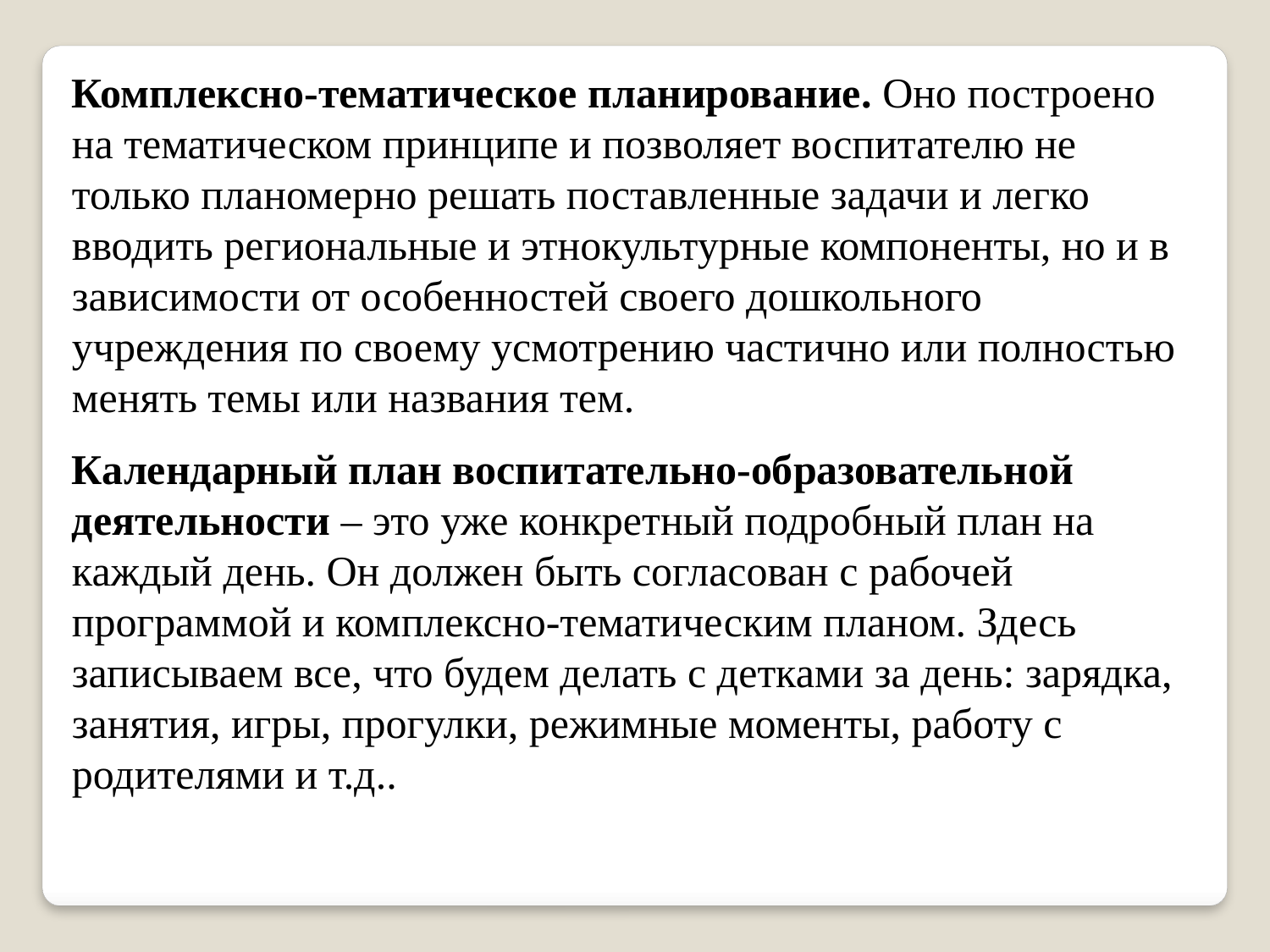

Комплексно-тематическое планирование. Оно построено на тематическом принципе и позволяет воспитателю не только планомерно решать поставленные задачи и легко вводить региональные и этнокультурные компоненты, но и в зависимости от особенностей своего дошкольного учреждения по своему усмотрению частично или полностью менять темы или названия тем.

Календарный план воспитательно-образовательной деятельности – это уже конкретный подробный план на каждый день. Он должен быть согласован с рабочей программой и комплексно-тематическим планом. Здесь записываем все, что будем делать с детками за день: зарядка, занятия, игры, прогулки, режимные моменты, работу с родителями и т.д..